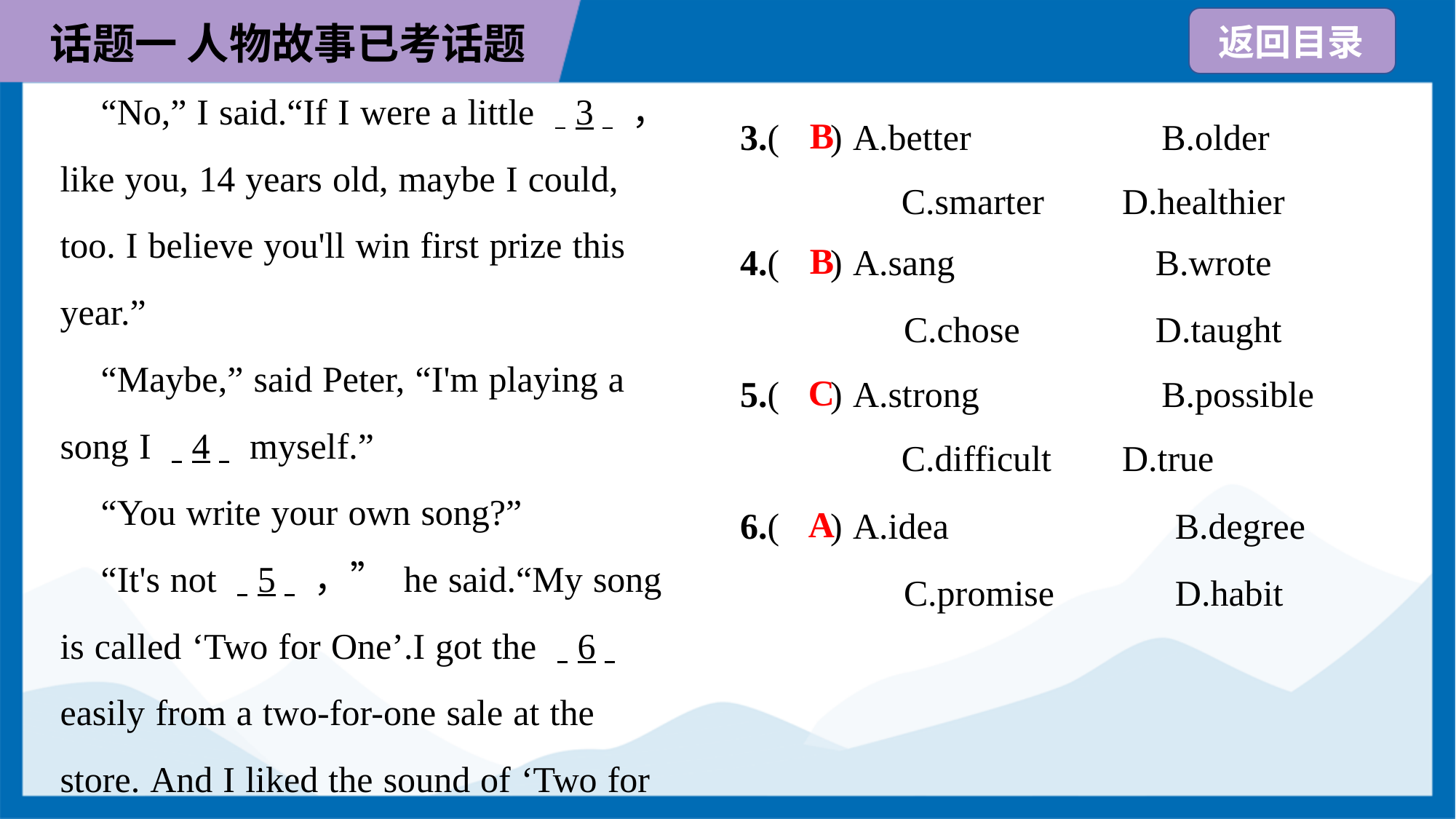

“No,” I said.“If I were a little . .3. .，
like you, 14 years old, maybe I could,
too. I believe you'll win first prize this
year.”
    “Maybe,” said Peter, “I'm playing a
song I . .4. . myself.”
    “You write your own song?”
    “It's not . .5. .，” he said.“My song
is called ‘Two for One’.I got the . .6. .
easily from a two-for-one sale at the
store. And I liked the sound of ‘Two for

3.(     ) A.better	B.older
C.smarter	D.healthier
B
4.(     ) A.sang	              B.wrote
                  C.chose	              D.taught
B
5.(     ) A.strong	B.possible
C.difficult	D.true
C
6.(     ) A.idea          	B.degree
                  C.promise	D.habit
A